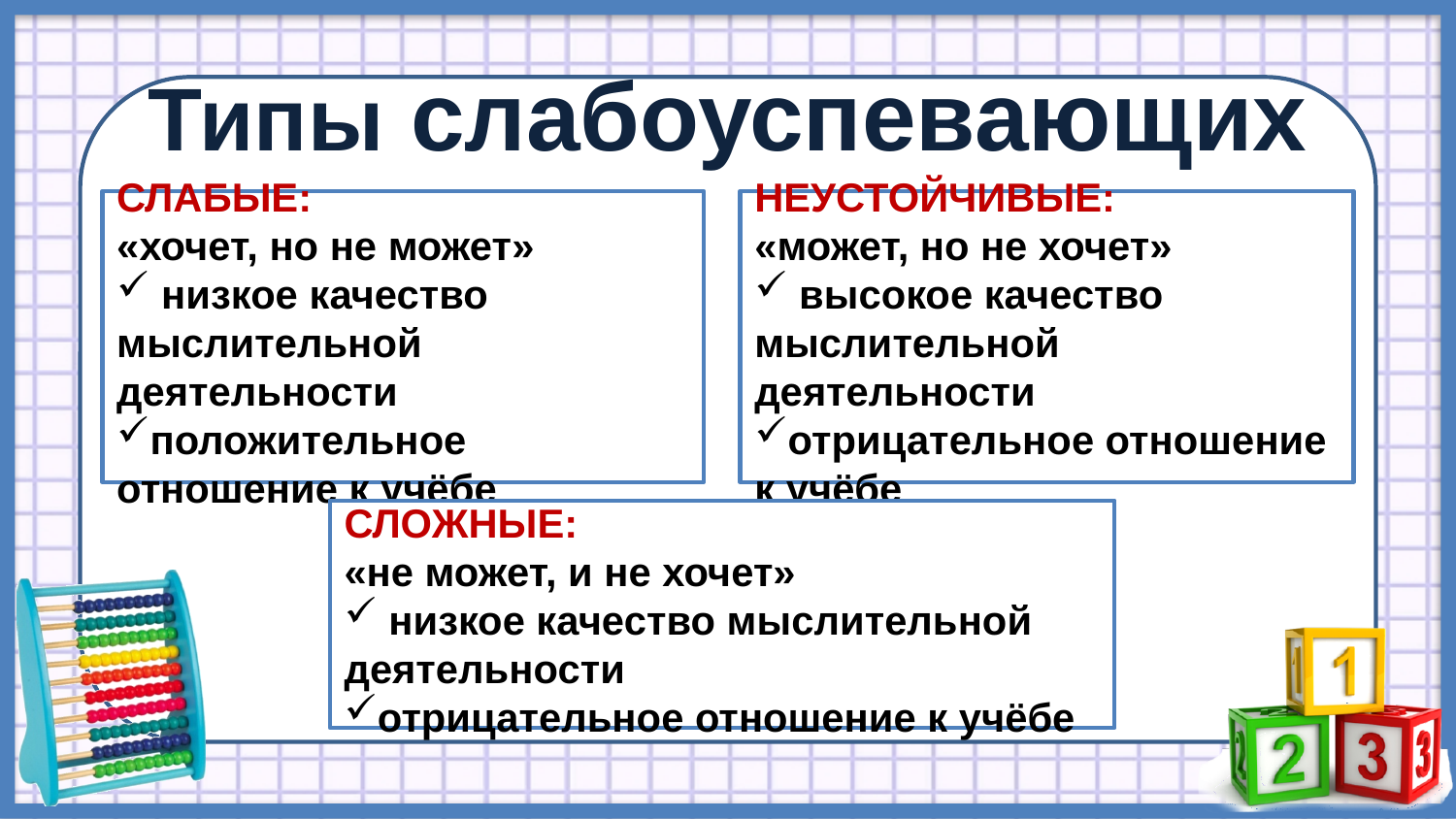

Типы слабоуспевающих

СЛАБЫЕ:
«хочет, но не может»
 низкое качество мыслительной деятельности
положительное отношение к учёбе

НЕУСТОЙЧИВЫЕ:
«может, но не хочет»
 высокое качество мыслительной деятельности
отрицательное отношение к учёбе

СЛОЖНЫЕ:
«не может, и не хочет»
 низкое качество мыслительной деятельности
отрицательное отношение к учёбе